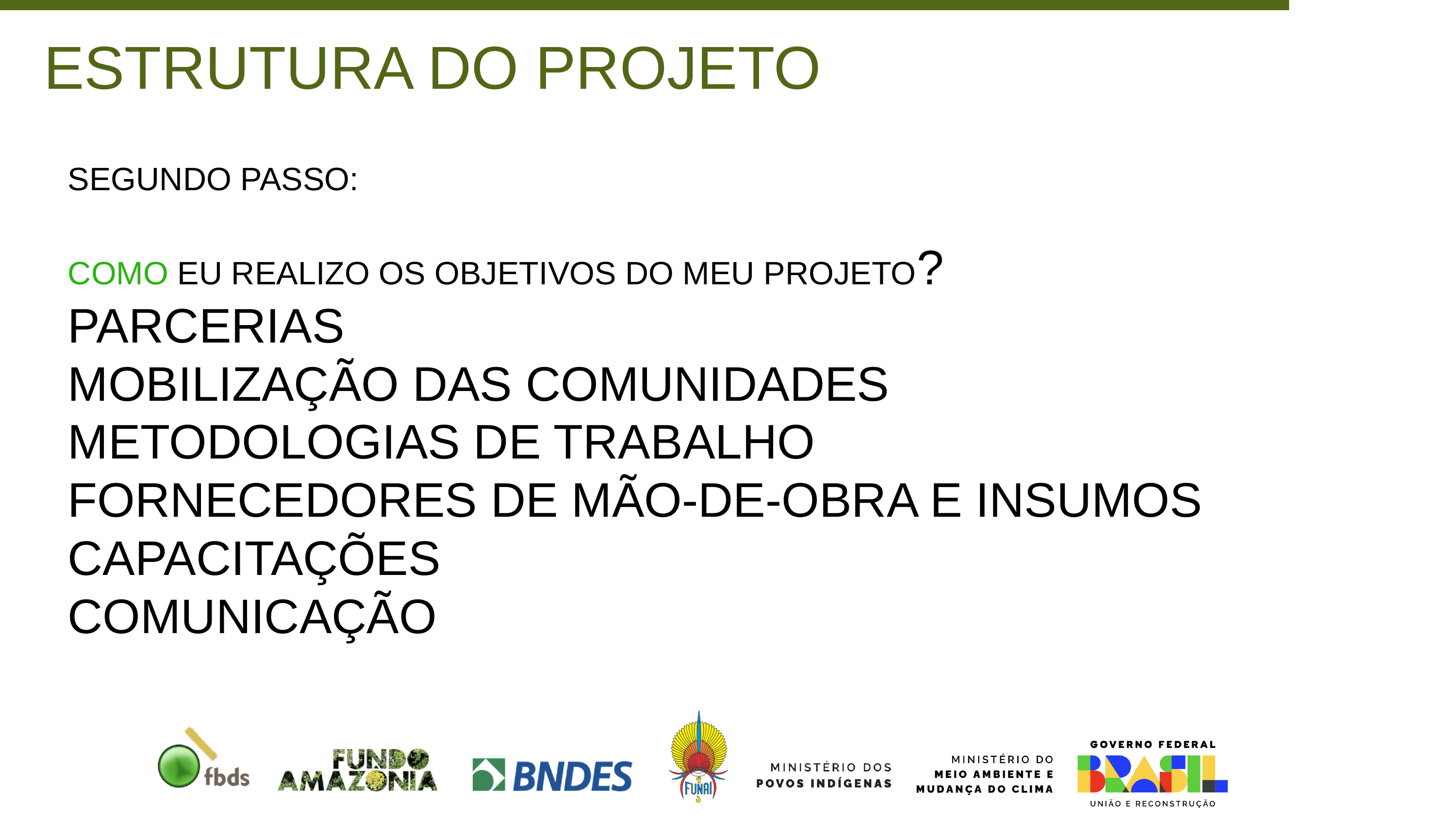

ESTRUTURA DO PROJETO
SEGUNDO PASSO:

COMO EU REALIZO OS OBJETIVOS DO MEU PROJETO?
PARCERIAS
MOBILIZAÇÃO DAS COMUNIDADES
METODOLOGIAS DE TRABALHO
FORNECEDORES DE MÃO-DE-OBRA E INSUMOS
CAPACITAÇÕES
COMUNICAÇÃO